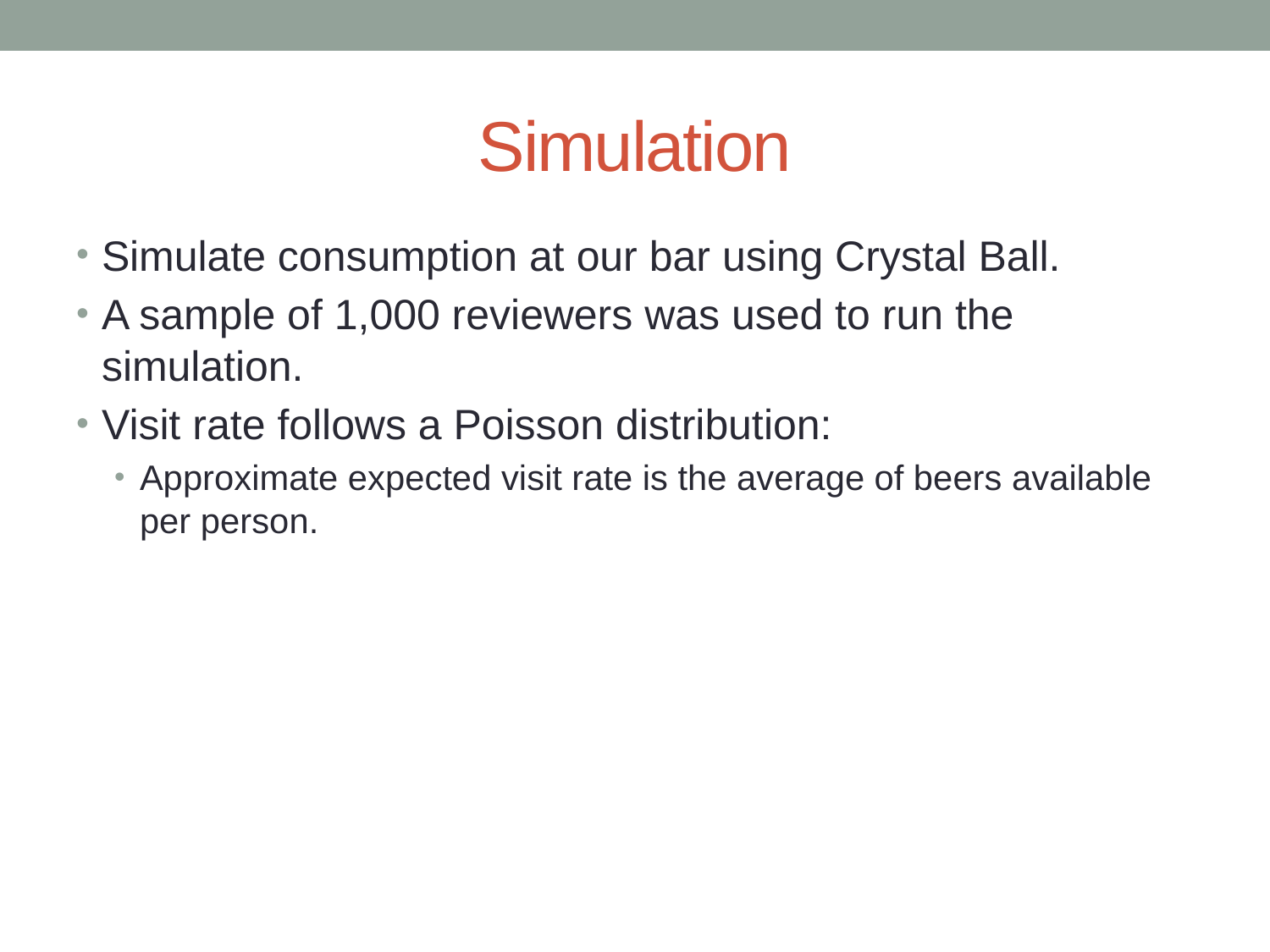

# Simulation
Simulate consumption at our bar using Crystal Ball.
A sample of 1,000 reviewers was used to run the simulation.
Visit rate follows a Poisson distribution:
Approximate expected visit rate is the average of beers available per person.